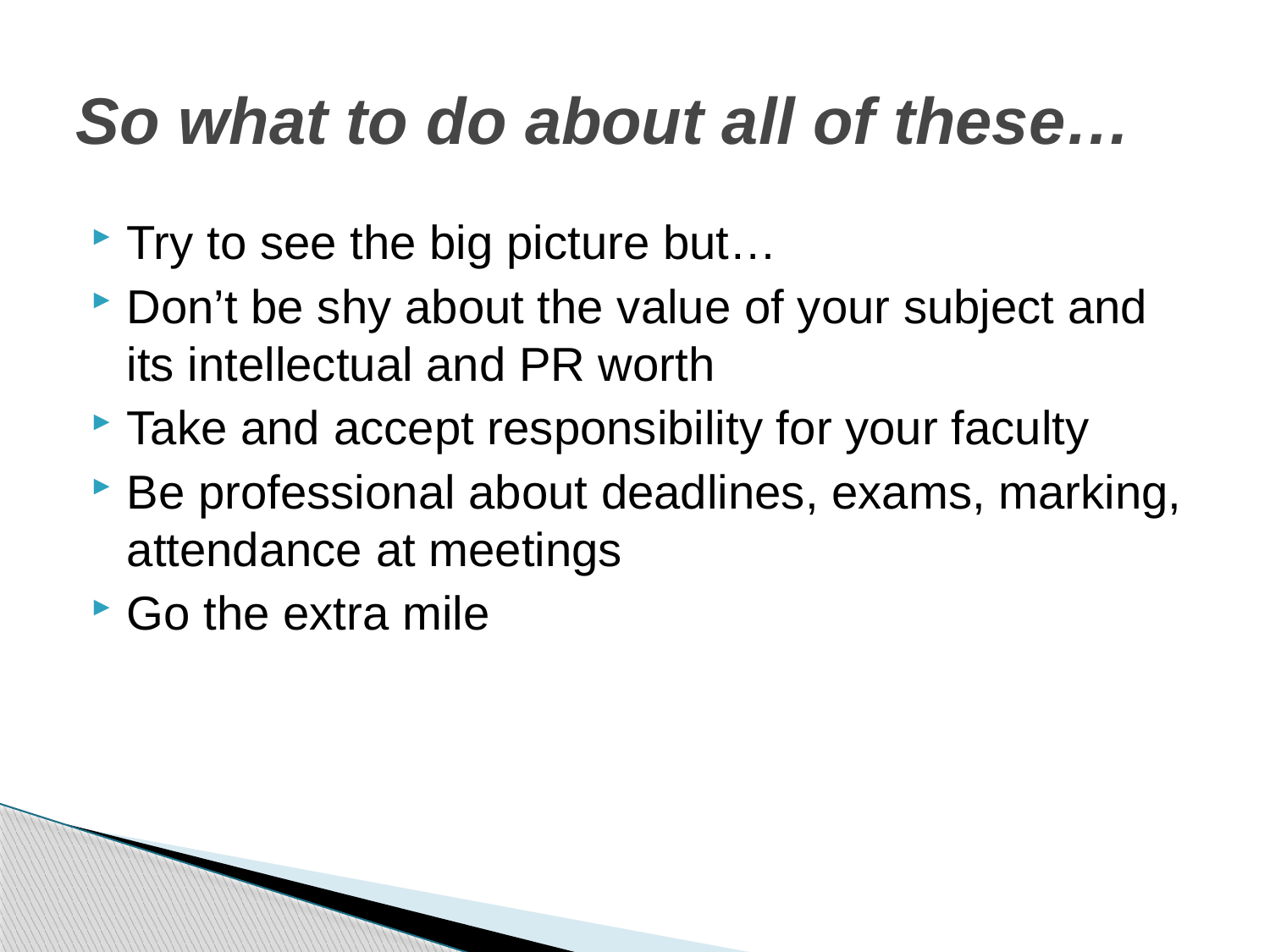

# So what to do about all of these…
Try to see the big picture but…
Don’t be shy about the value of your subject and its intellectual and PR worth
Take and accept responsibility for your faculty
Be professional about deadlines, exams, marking, attendance at meetings
Go the extra mile